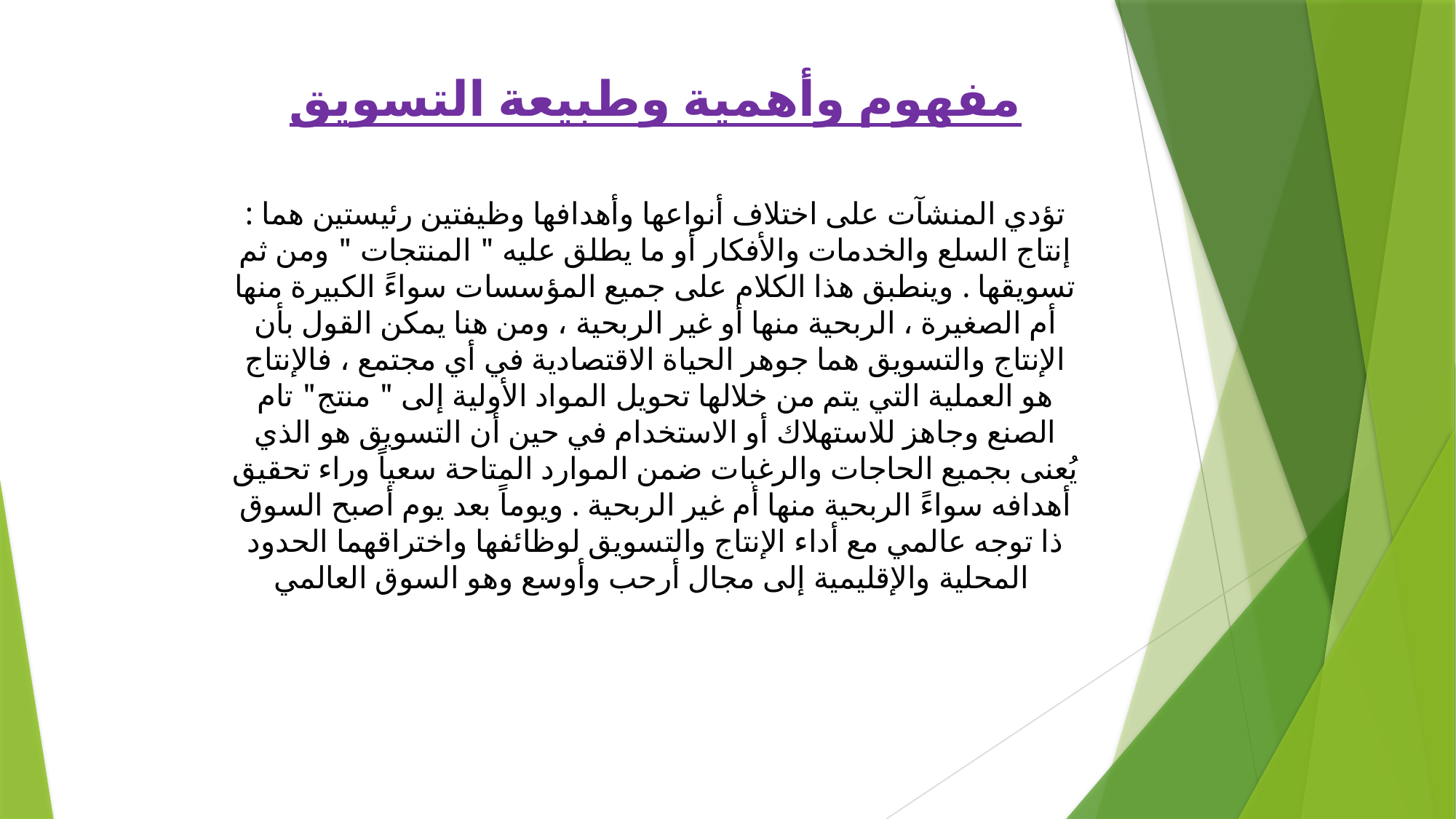

مفهوم وأهمية وطبيعة التسويق
تؤدي المنشآت على اختلاف أنواعها وأهدافها وظيفتين رئيستين هما : إنتاج السلع والخدمات والأفكار أو ما يطلق عليه " المنتجات " ومن ثم تسويقها . وينطبق هذا الكلام على جميع المؤسسات سواءً الكبيرة منها أم الصغيرة ، الربحية منها أو غير الربحية ، ومن هنا يمكن القول بأن الإنتاج والتسويق هما جوهر الحياة الاقتصادية في أي مجتمع ، فالإنتاج هو العملية التي يتم من خلالها تحويل المواد الأولية إلى " منتج" تام الصنع وجاهز للاستهلاك أو الاستخدام في حين أن التسويق هو الذي يُعنى بجميع الحاجات والرغبات ضمن الموارد المتاحة سعياً وراء تحقيق أهدافه سواءً الربحية منها أم غير الربحية . ويوماً بعد يوم أصبح السوق ذا توجه عالمي مع أداء الإنتاج والتسويق لوظائفها واختراقهما الحدود المحلية والإقليمية إلى مجال أرحب وأوسع وهو السوق العالمي